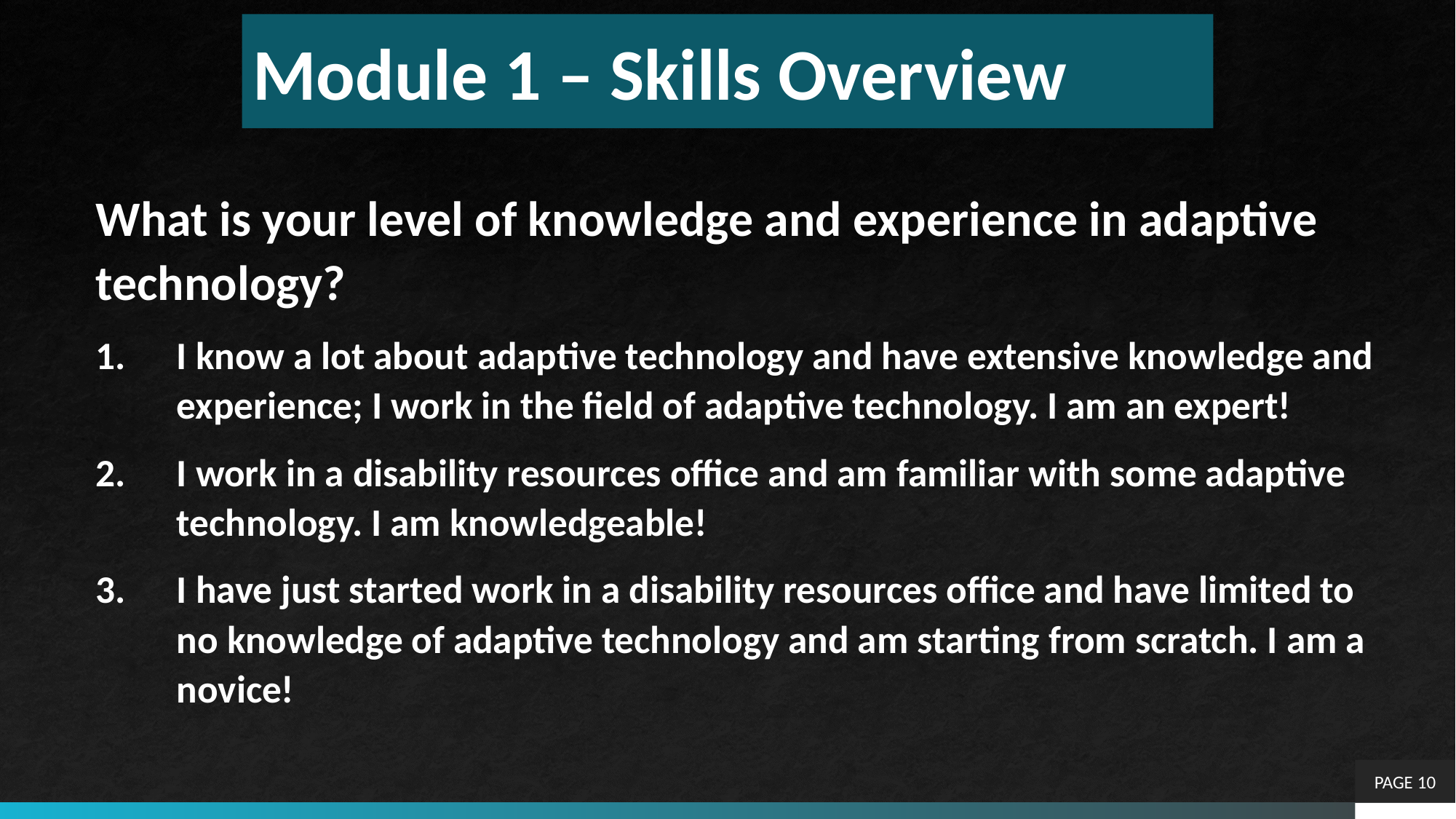

# Module 1 – Skills Overview
What is your level of knowledge and experience in adaptive technology?
I know a lot about adaptive technology and have extensive knowledge and experience; I work in the field of adaptive technology. I am an expert!
I work in a disability resources office and am familiar with some adaptive technology. I am knowledgeable!
I have just started work in a disability resources office and have limited to no knowledge of adaptive technology and am starting from scratch. I am a novice!
PAGE 10